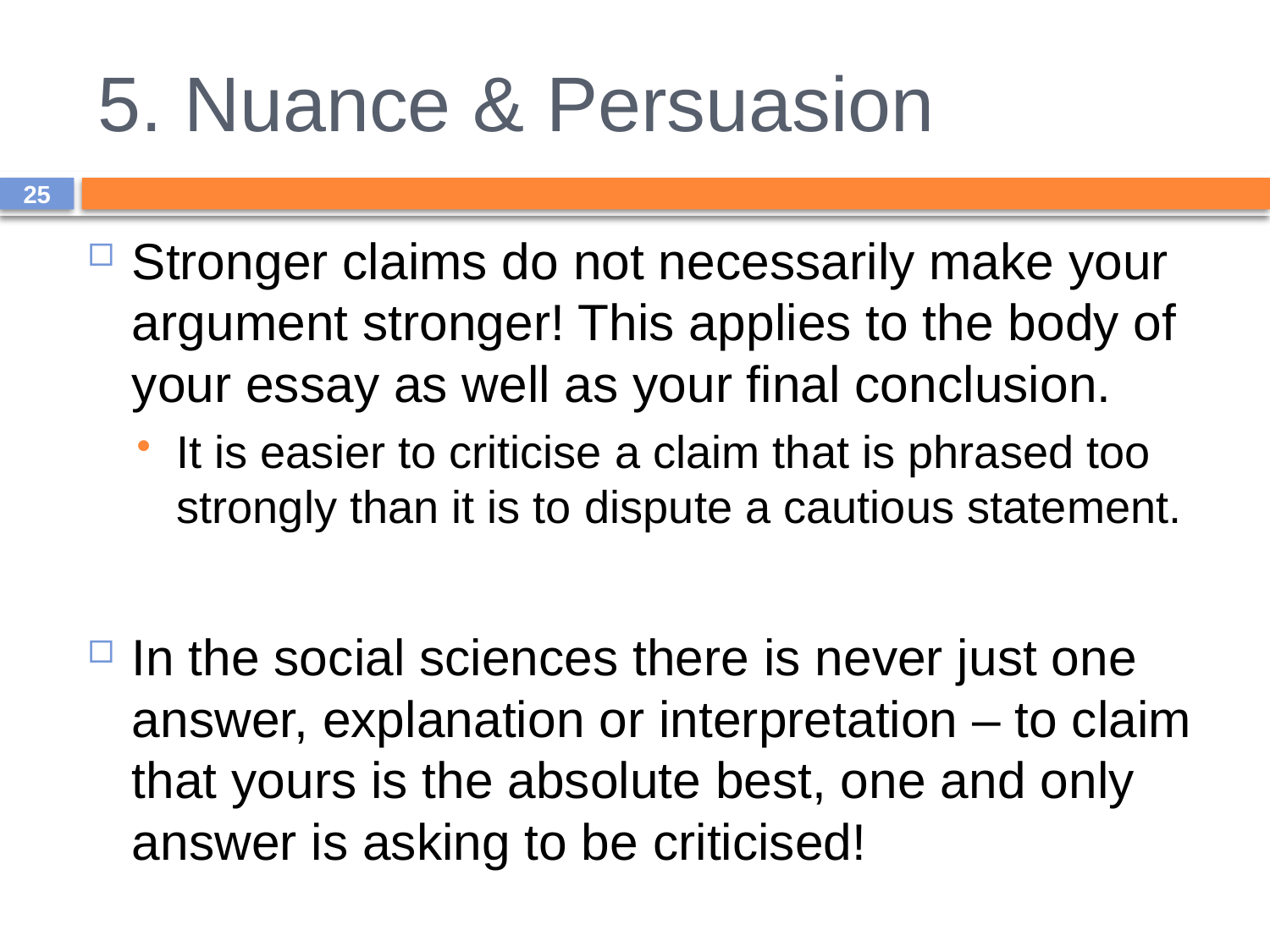

# 5. Nuance & Persuasion
25
Stronger claims do not necessarily make your argument stronger! This applies to the body of your essay as well as your final conclusion.
It is easier to criticise a claim that is phrased too strongly than it is to dispute a cautious statement.

In the social sciences there is never just one answer, explanation or interpretation – to claim that yours is the absolute best, one and only answer is asking to be criticised!